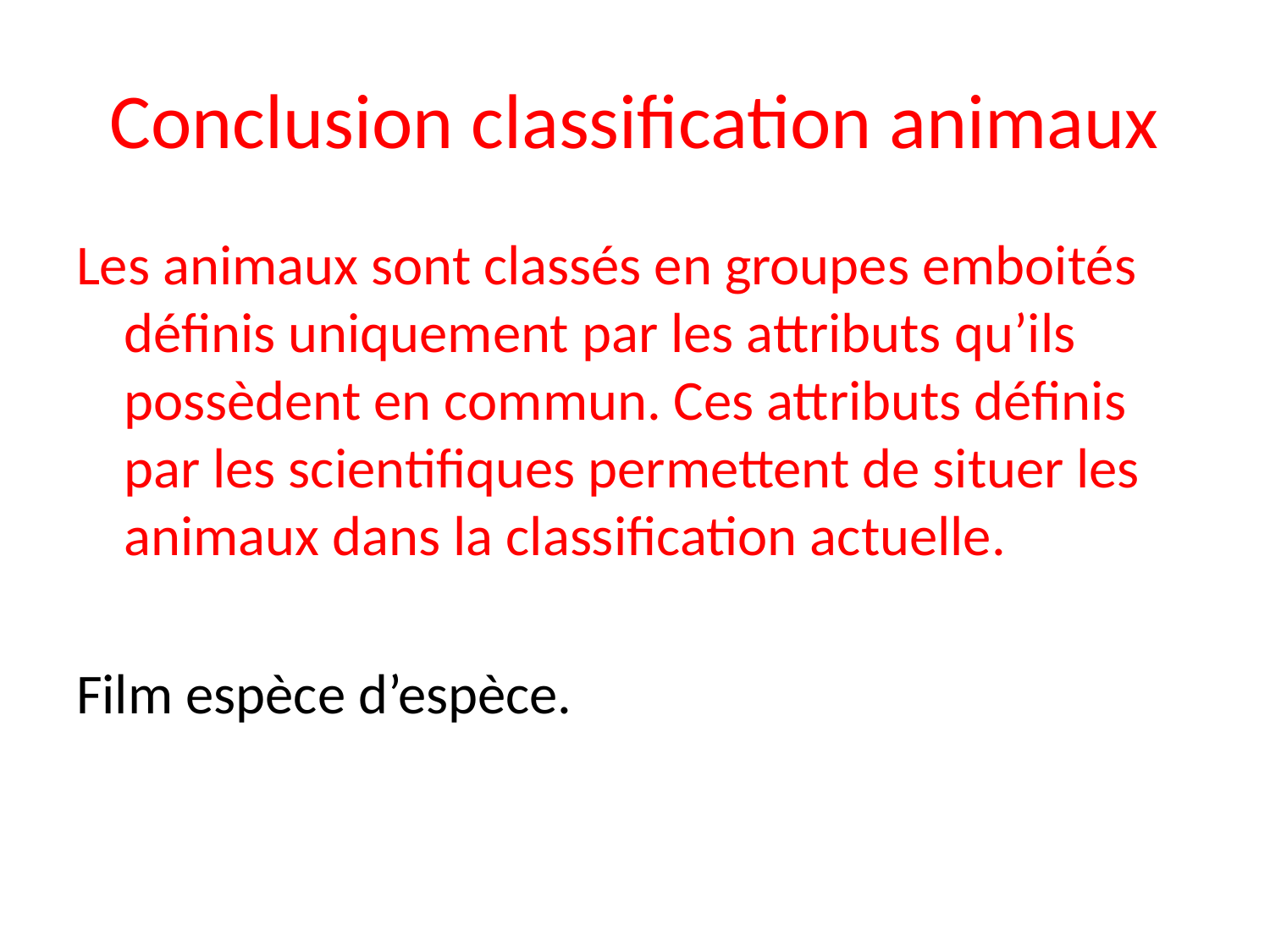

# Conclusion classification animaux
Les animaux sont classés en groupes emboités définis uniquement par les attributs qu’ils possèdent en commun. Ces attributs définis par les scientifiques permettent de situer les animaux dans la classification actuelle.

Film espèce d’espèce.